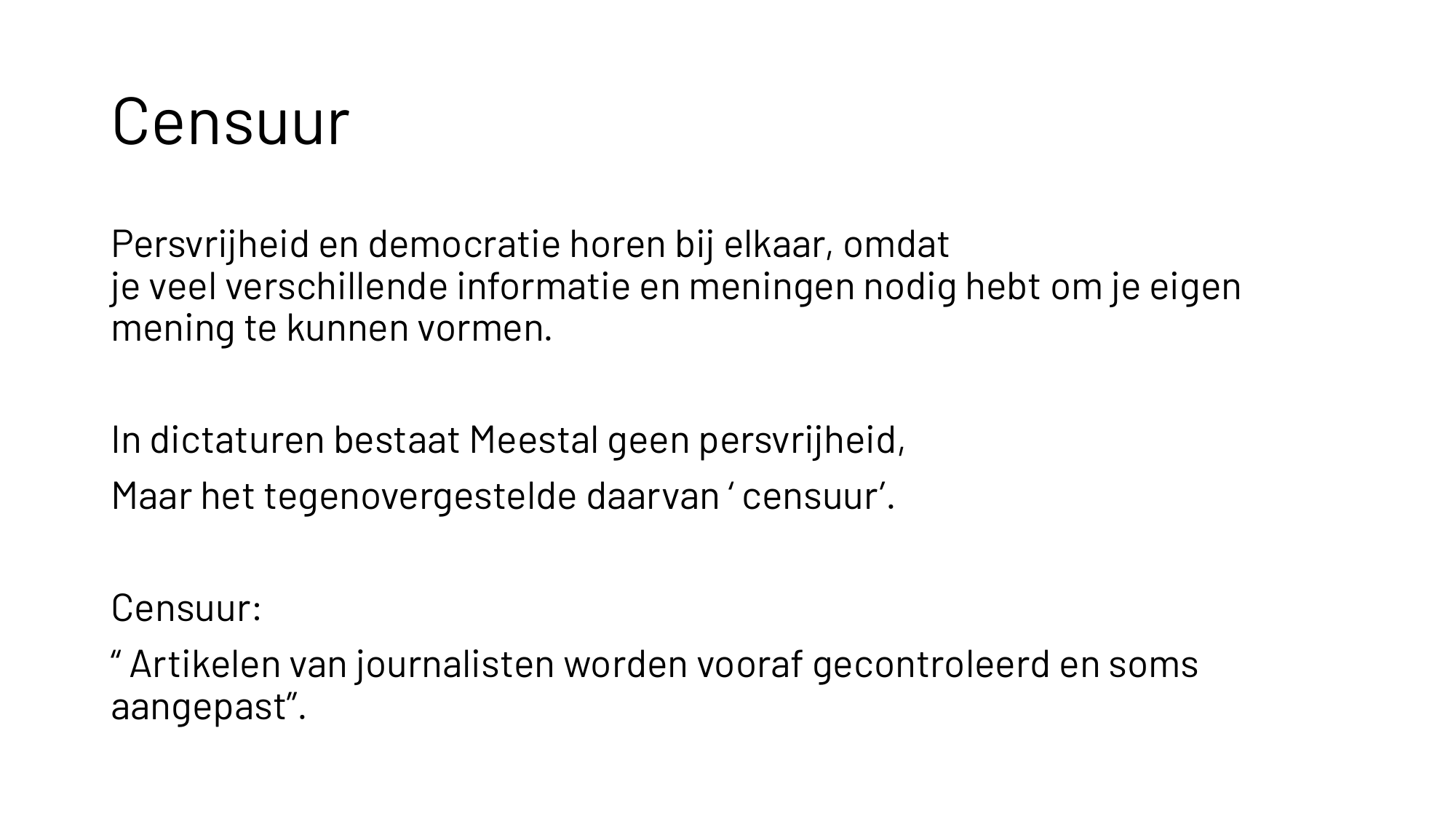

# Censuur
Persvrijheid en democratie horen bij elkaar, omdat
je veel verschillende informatie en meningen nodig hebt om je eigen mening te kunnen vormen.

In dictaturen bestaat Meestal geen persvrijheid,
Maar het tegenovergestelde daarvan ‘ censuur’.

Censuur:
“ Artikelen van journalisten worden vooraf gecontroleerd en soms aangepast”.